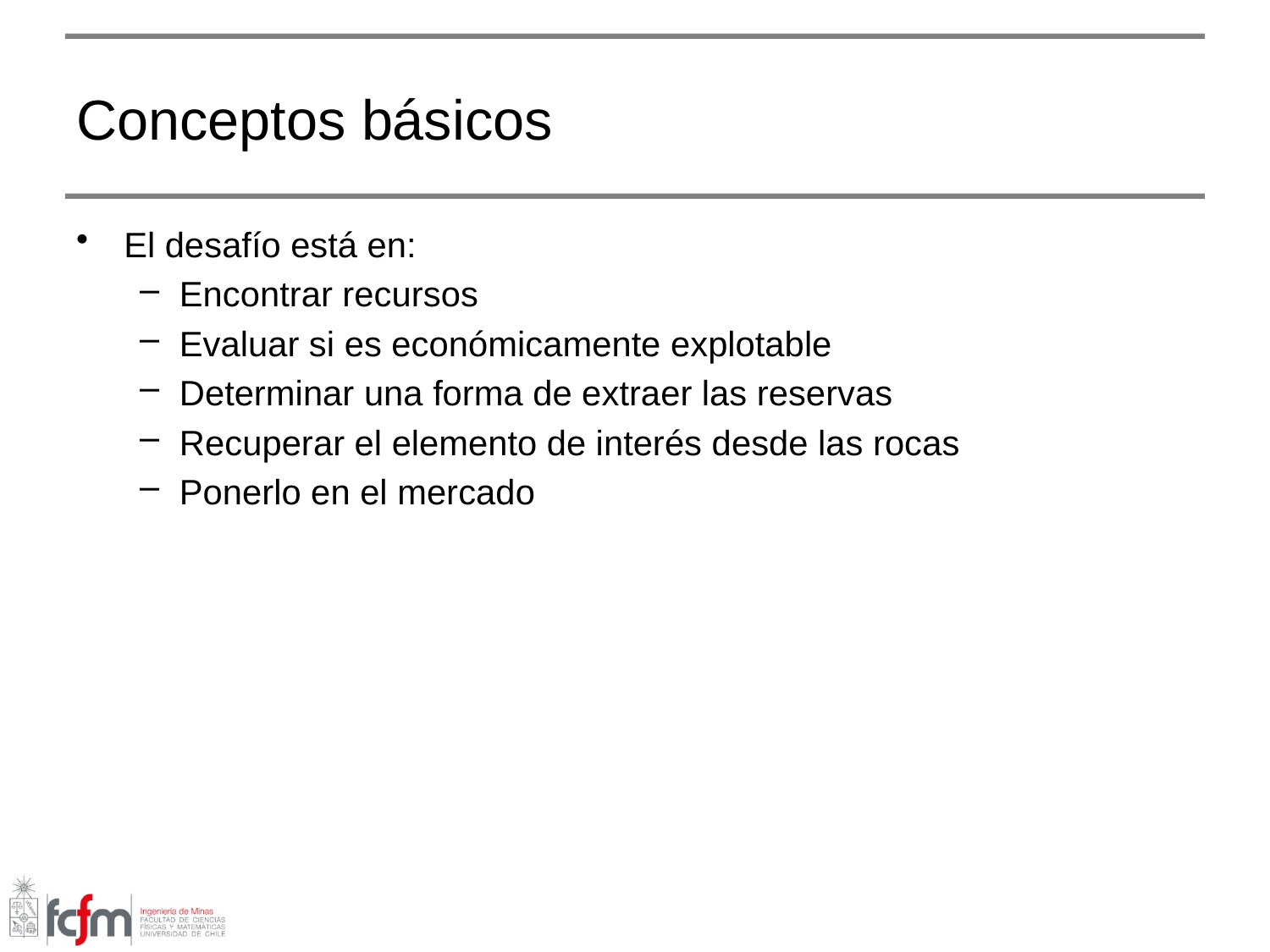

# Conceptos básicos
El desafío está en:
Encontrar recursos
Evaluar si es económicamente explotable
Determinar una forma de extraer las reservas
Recuperar el elemento de interés desde las rocas
Ponerlo en el mercado